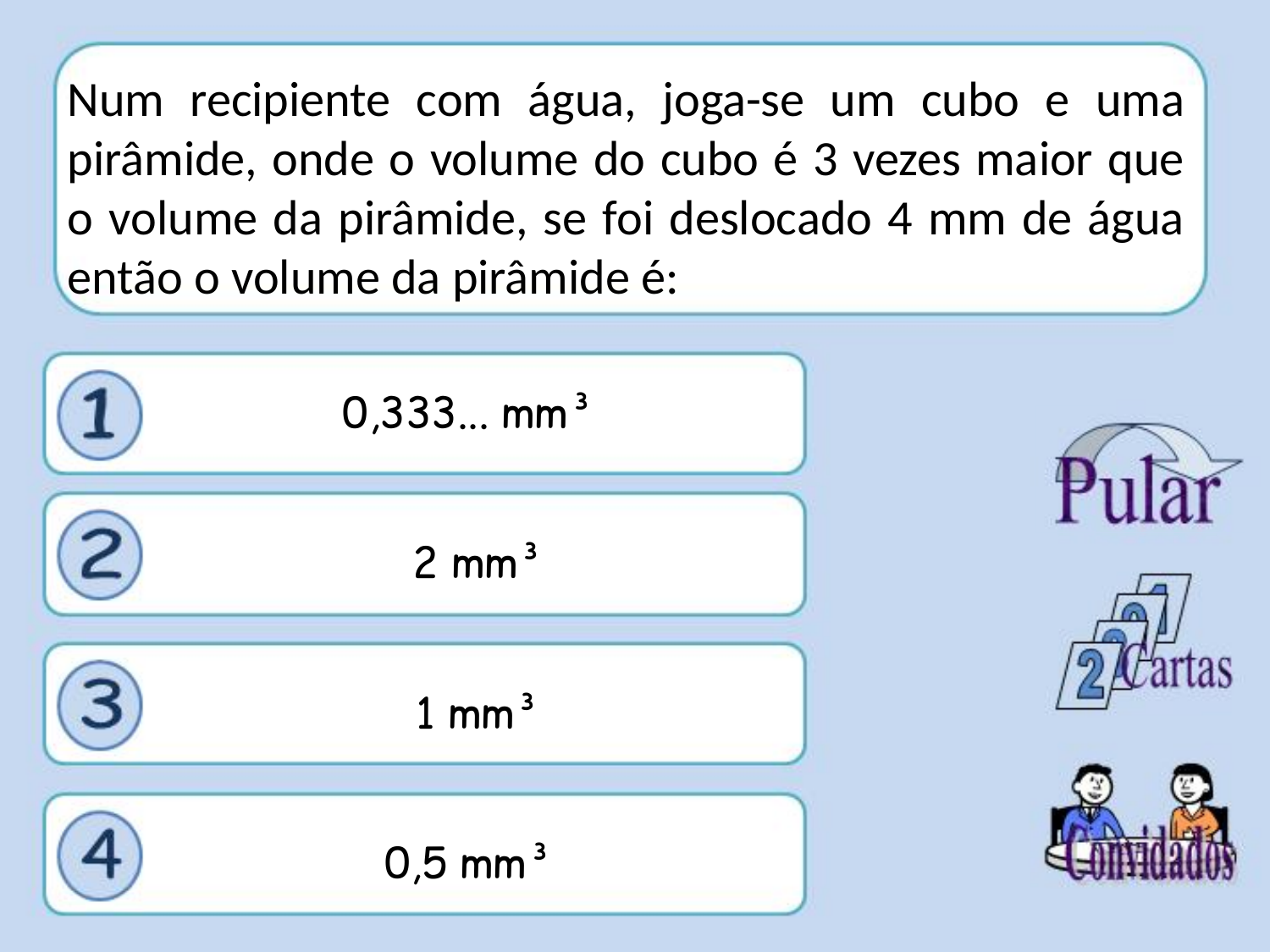

# Num recipiente com água, joga-se um cubo e uma pirâmide, onde o volume do cubo é 3 vezes maior que o volume da pirâmide, se foi deslocado 4 mm de água então o volume da pirâmide é:
0,333... mm³
.

.
2 mm³
1 mm³
0,5 mm³